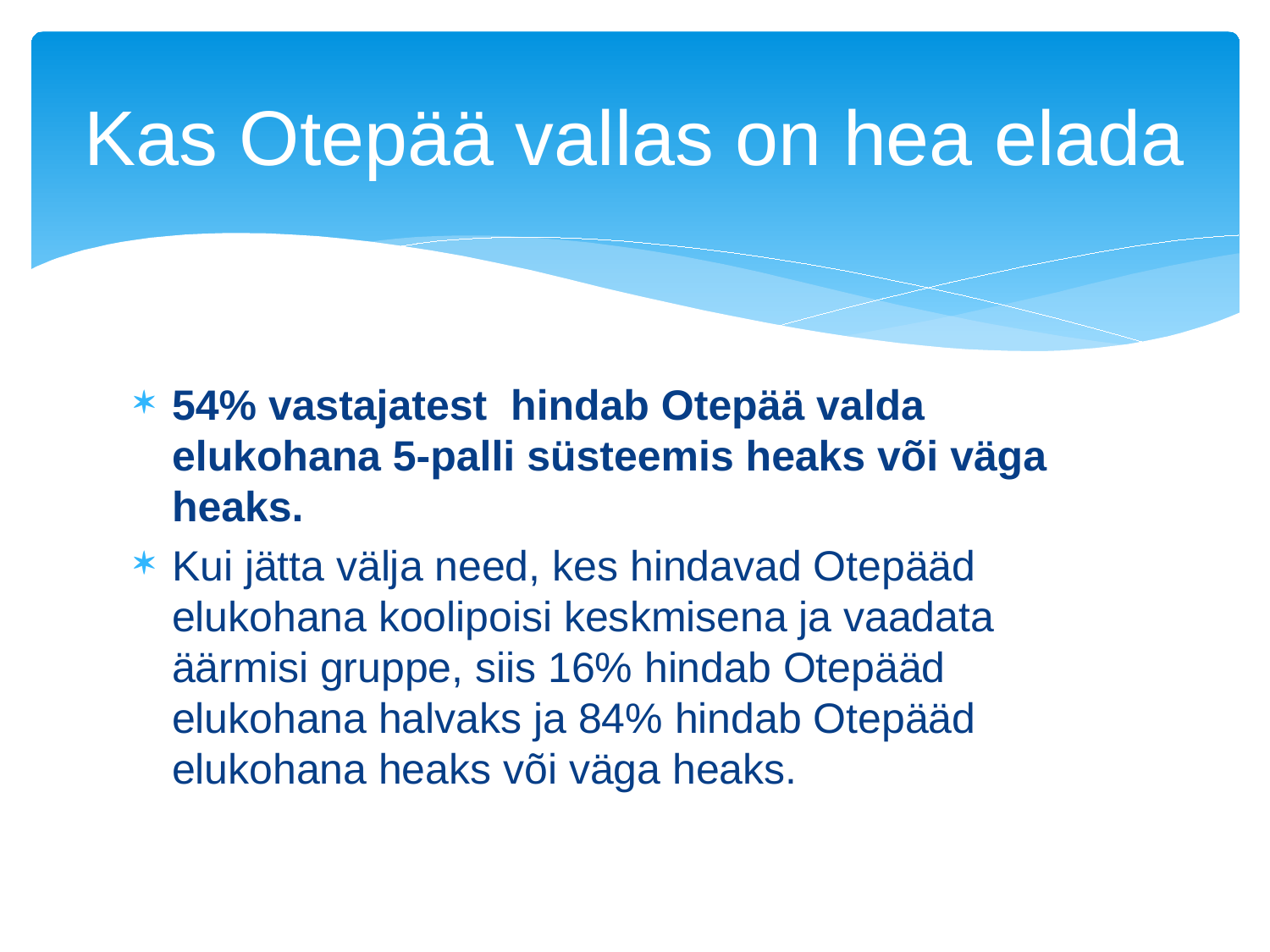

# Kas Otepää vallas on hea elada
54% vastajatest  hindab Otepää valda elukohana 5-palli süsteemis heaks või väga heaks.
Kui jätta välja need, kes hindavad Otepääd elukohana koolipoisi keskmisena ja vaadata äärmisi gruppe, siis 16% hindab Otepääd elukohana halvaks ja 84% hindab Otepääd elukohana heaks või väga heaks.